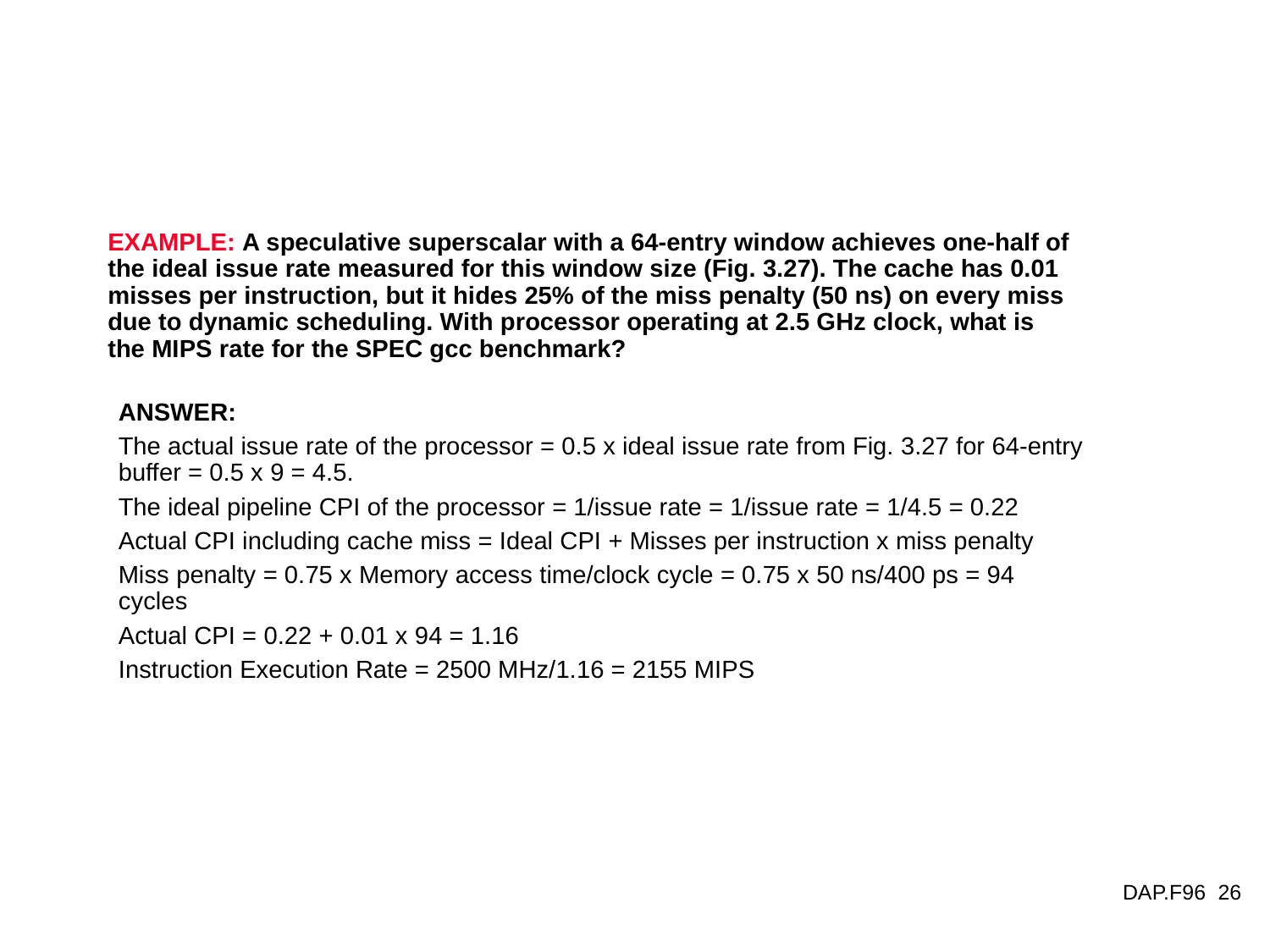

# EXAMPLE: A speculative superscalar with a 64-entry window achieves one-half of the ideal issue rate measured for this window size (Fig. 3.27). The cache has 0.01 misses per instruction, but it hides 25% of the miss penalty (50 ns) on every miss due to dynamic scheduling. With processor operating at 2.5 GHz clock, what is the MIPS rate for the SPEC gcc benchmark?
ANSWER:
The actual issue rate of the processor = 0.5 x ideal issue rate from Fig. 3.27 for 64-entry buffer = 0.5 x 9 = 4.5.
The ideal pipeline CPI of the processor = 1/issue rate = 1/issue rate = 1/4.5 = 0.22
Actual CPI including cache miss = Ideal CPI + Misses per instruction x miss penalty
Miss penalty = 0.75 x Memory access time/clock cycle = 0.75 x 50 ns/400 ps = 94 cycles
Actual CPI = 0.22 + 0.01 x 94 = 1.16
Instruction Execution Rate = 2500 MHz/1.16 = 2155 MIPS